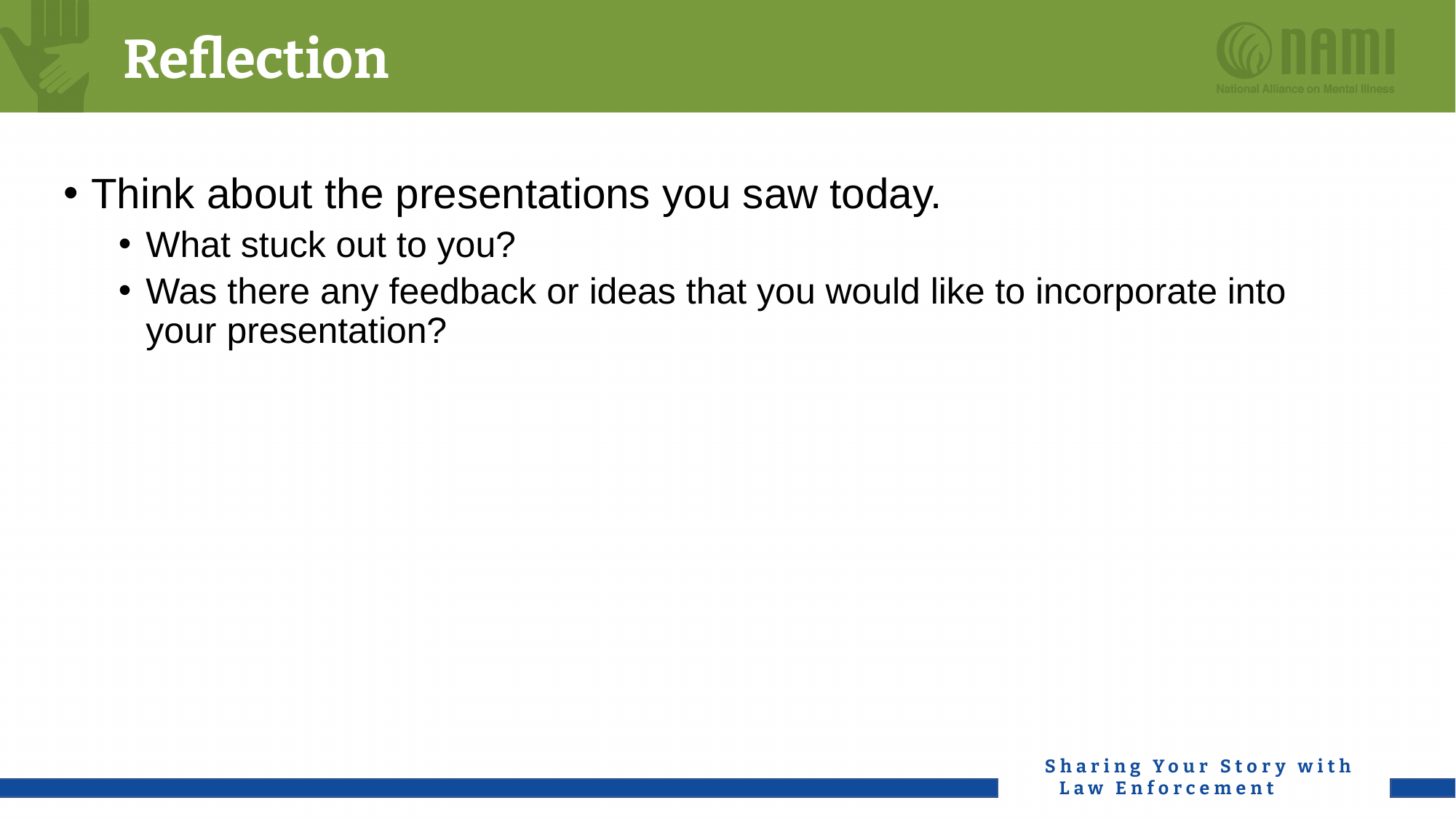

# Reflection
Think about the presentations you saw today.
What stuck out to you?
Was there any feedback or ideas that you would like to incorporate into your presentation?
Sharing Your Story with
Law Enforcement